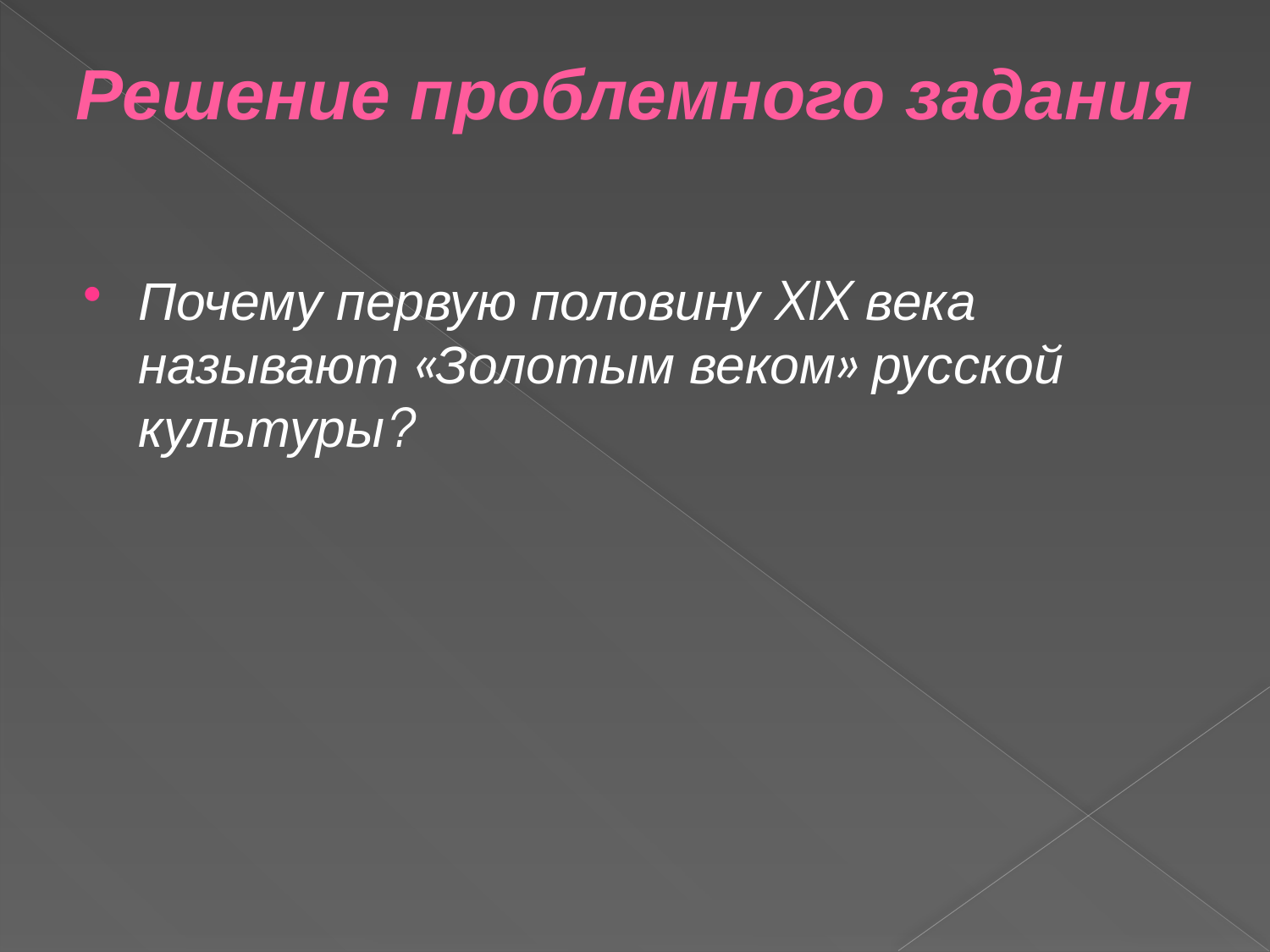

# Решение проблемного задания
Почему первую половину XIX века называют «Золотым веком» русской культуры?